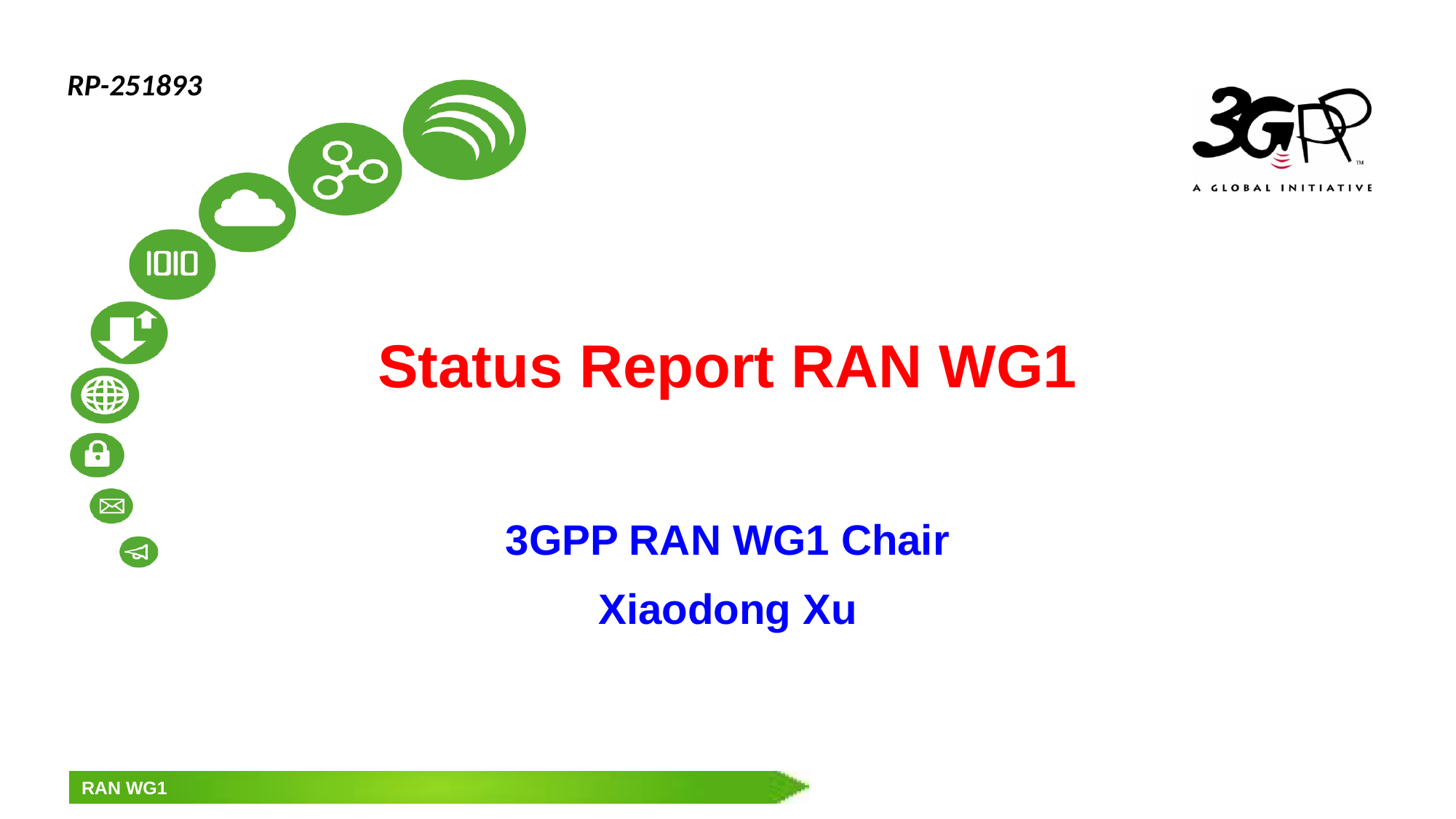

RP-251893
# Status Report RAN WG1
3GPP RAN WG1 Chair
Xiaodong Xu